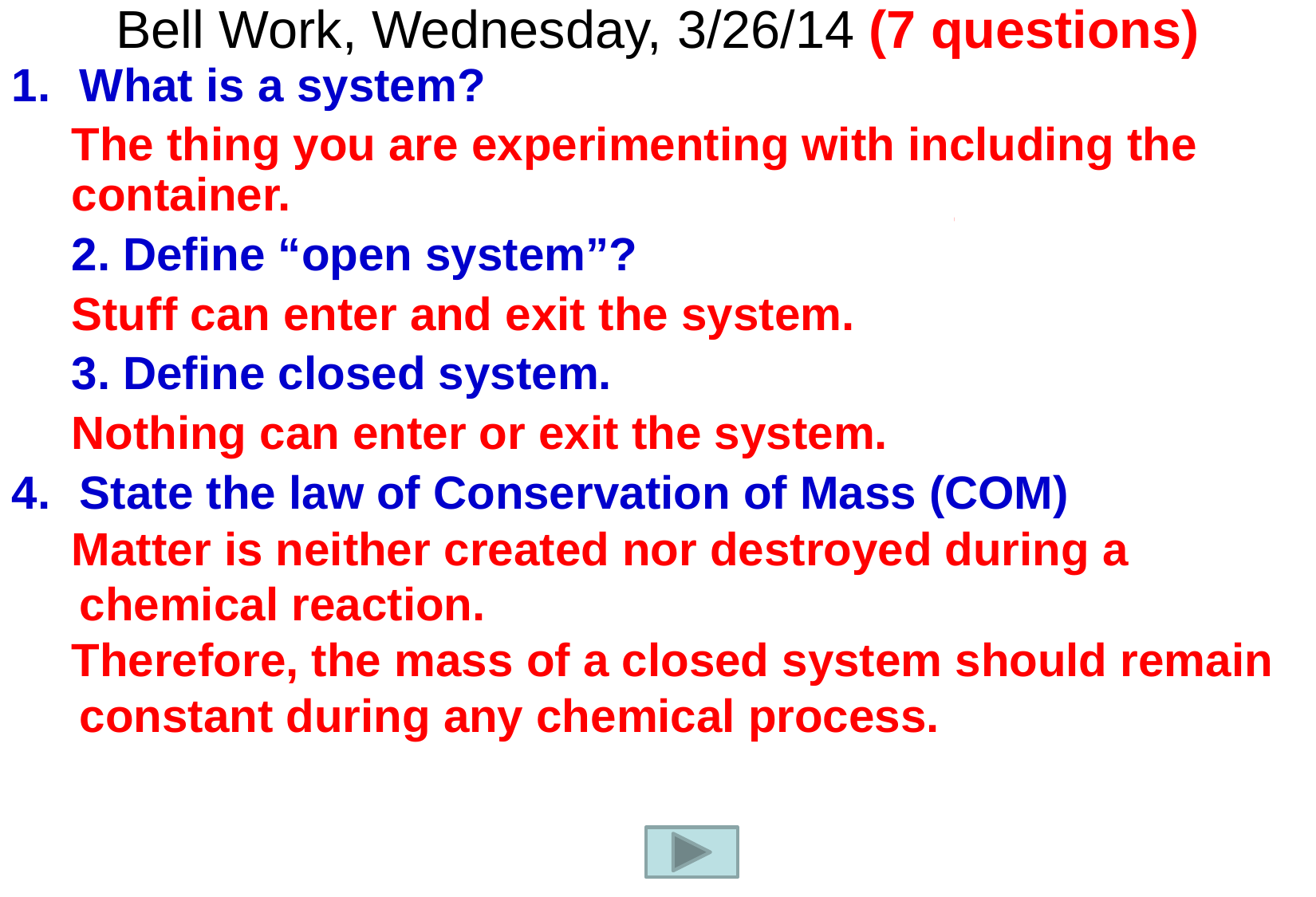

Bell Work, Wednesday, 3/26/14 (7 questions)
What is a system?
The thing you are experimenting with including the container.
2. Define “open system”?
Stuff can enter and exit the system.
3. Define closed system.
Nothing can enter or exit the system.
State the law of Conservation of Mass (COM)
Matter is neither created nor destroyed during a chemical reaction.
Therefore, the mass of a closed system should remain constant during any chemical process.